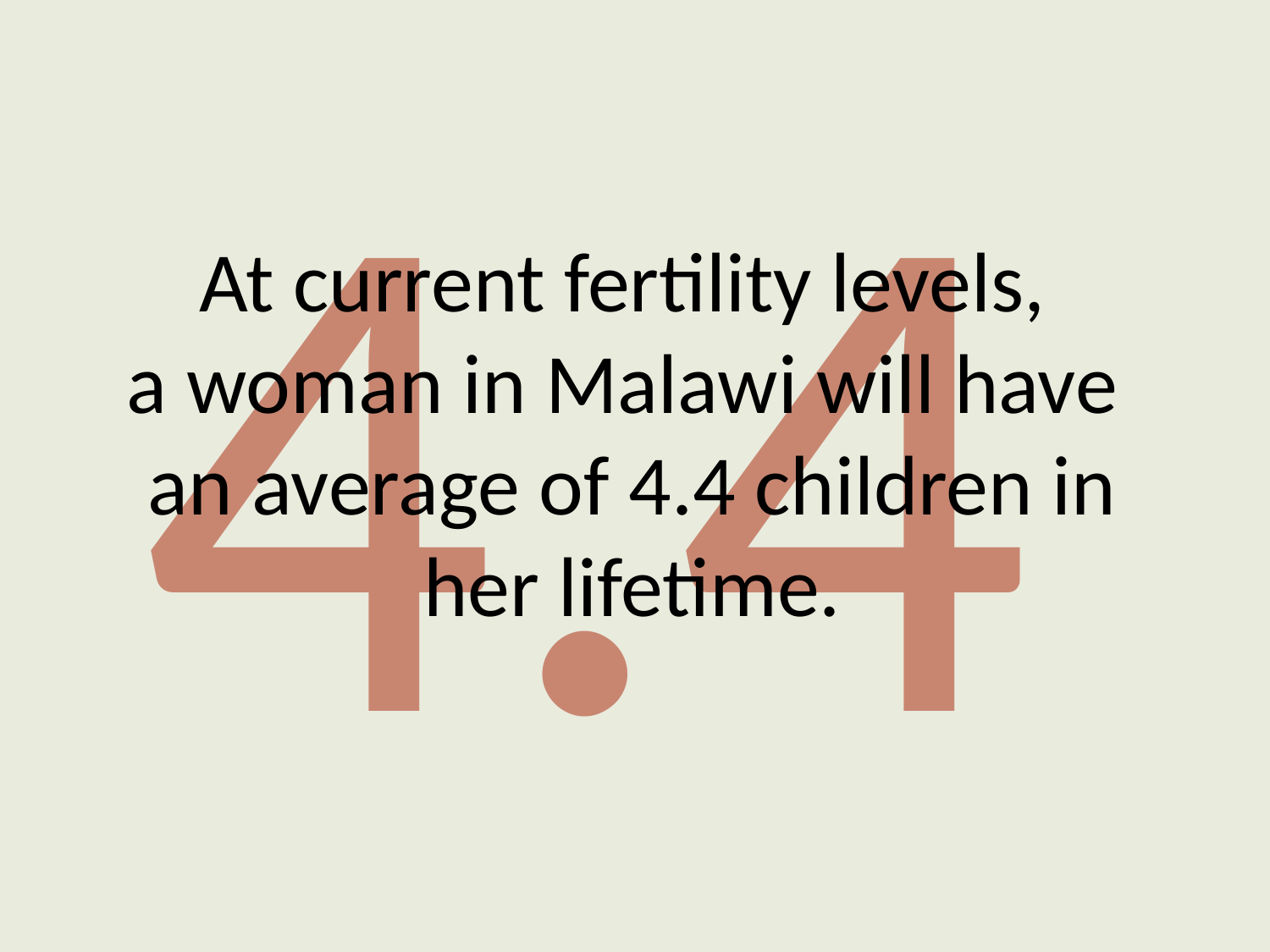

4.4
At current fertility levels,
a woman in Malawi will have
an average of 4.4 children in her lifetime.